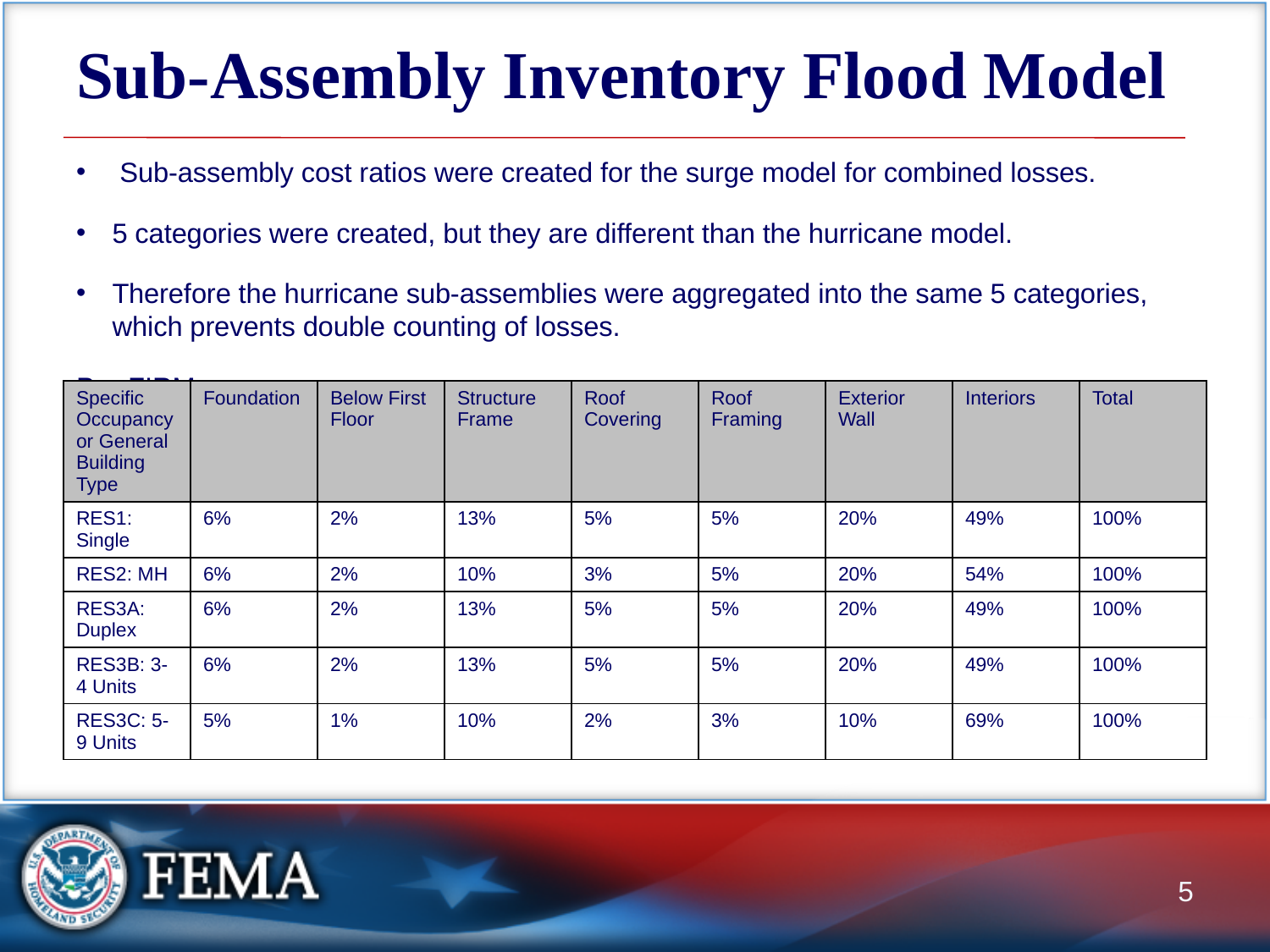

# Sub-Assembly Inventory Flood Model
 Sub-assembly cost ratios were created for the surge model for combined losses.
5 categories were created, but they are different than the hurricane model.
Therefore the hurricane sub-assemblies were aggregated into the same 5 categories, which prevents double counting of losses.
Pre-FIRM
| Specific Occupancy or General Building Type | Foundation | Below First Floor | Structure Frame | Roof Covering | Roof Framing | Exterior Wall | Interiors | Total |
| --- | --- | --- | --- | --- | --- | --- | --- | --- |
| RES1: Single | 6% | 2% | 13% | 5% | 5% | 20% | 49% | 100% |
| RES2: MH | 6% | 2% | 10% | 3% | 5% | 20% | 54% | 100% |
| RES3A: Duplex | 6% | 2% | 13% | 5% | 5% | 20% | 49% | 100% |
| RES3B: 3-4 Units | 6% | 2% | 13% | 5% | 5% | 20% | 49% | 100% |
| RES3C: 5-9 Units | 5% | 1% | 10% | 2% | 3% | 10% | 69% | 100% |
5